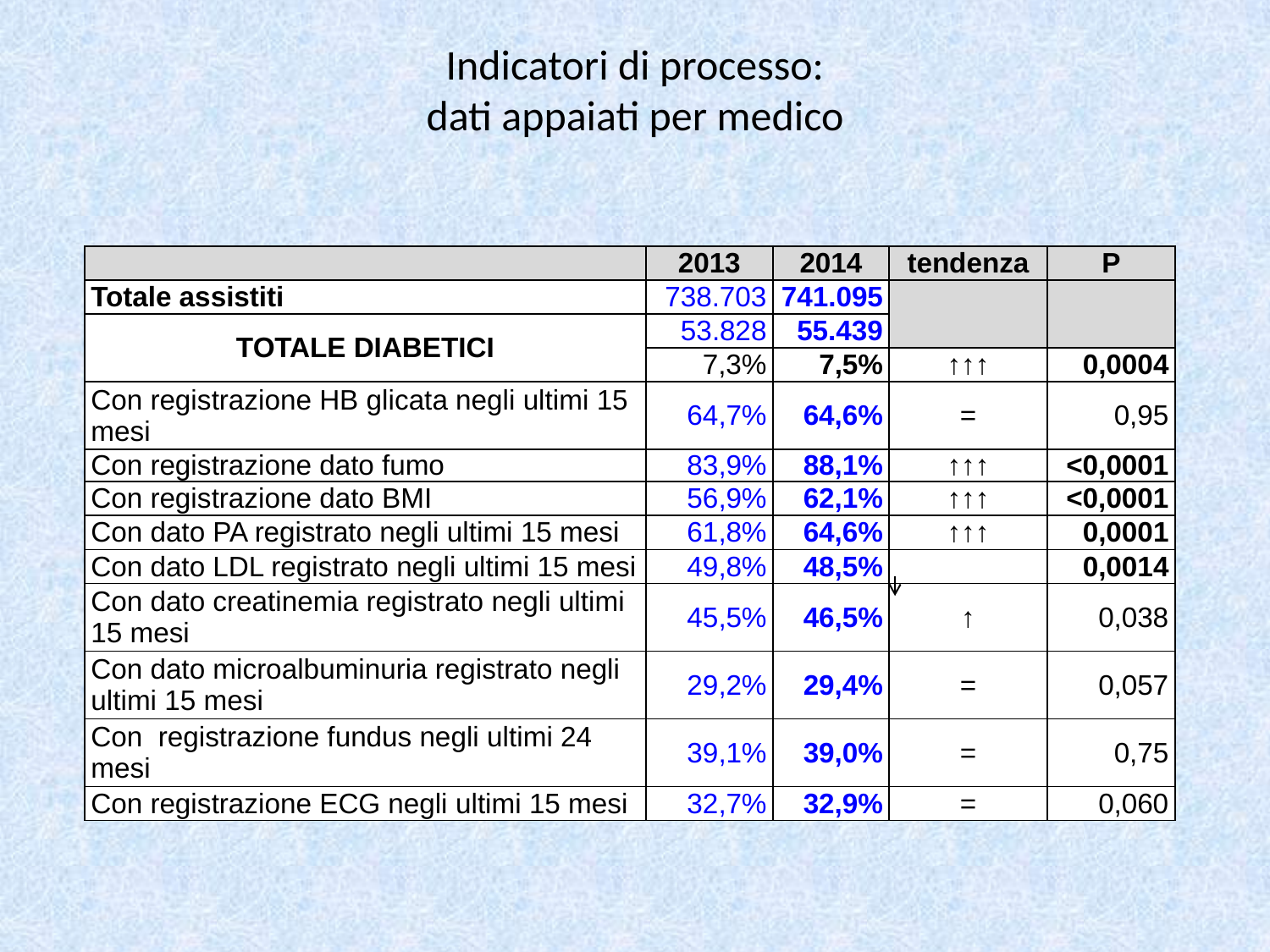

# Indicatori di processo: dati appaiati per medico
|  | 2013 | 2014 | tendenza | P |
| --- | --- | --- | --- | --- |
| Totale assistiti | 738.703 | 741.095 |  |  |
| TOTALE DIABETICI | 53.828 | 55.439 |  |  |
|  | 7,3% | 7,5% | ↑↑↑ | 0,0004 |
| Con registrazione HB glicata negli ultimi 15 mesi | 64,7% | 64,6% | = | 0,95 |
| Con registrazione dato fumo | 83,9% | 88,1% | ↑↑↑ | <0,0001 |
| Con registrazione dato BMI | 56,9% | 62,1% | ↑↑↑ | <0,0001 |
| Con dato PA registrato negli ultimi 15 mesi | 61,8% | 64,6% | ↑↑↑ | 0,0001 |
| Con dato LDL registrato negli ultimi 15 mesi | 49,8% | 48,5% |  | 0,0014 |
| Con dato creatinemia registrato negli ultimi 15 mesi | 45,5% | 46,5% | ↑ | 0,038 |
| Con dato microalbuminuria registrato negli ultimi 15 mesi | 29,2% | 29,4% | = | 0,057 |
| Con registrazione fundus negli ultimi 24 mesi | 39,1% | 39,0% | = | 0,75 |
| Con registrazione ECG negli ultimi 15 mesi | 32,7% | 32,9% | = | 0,060 |